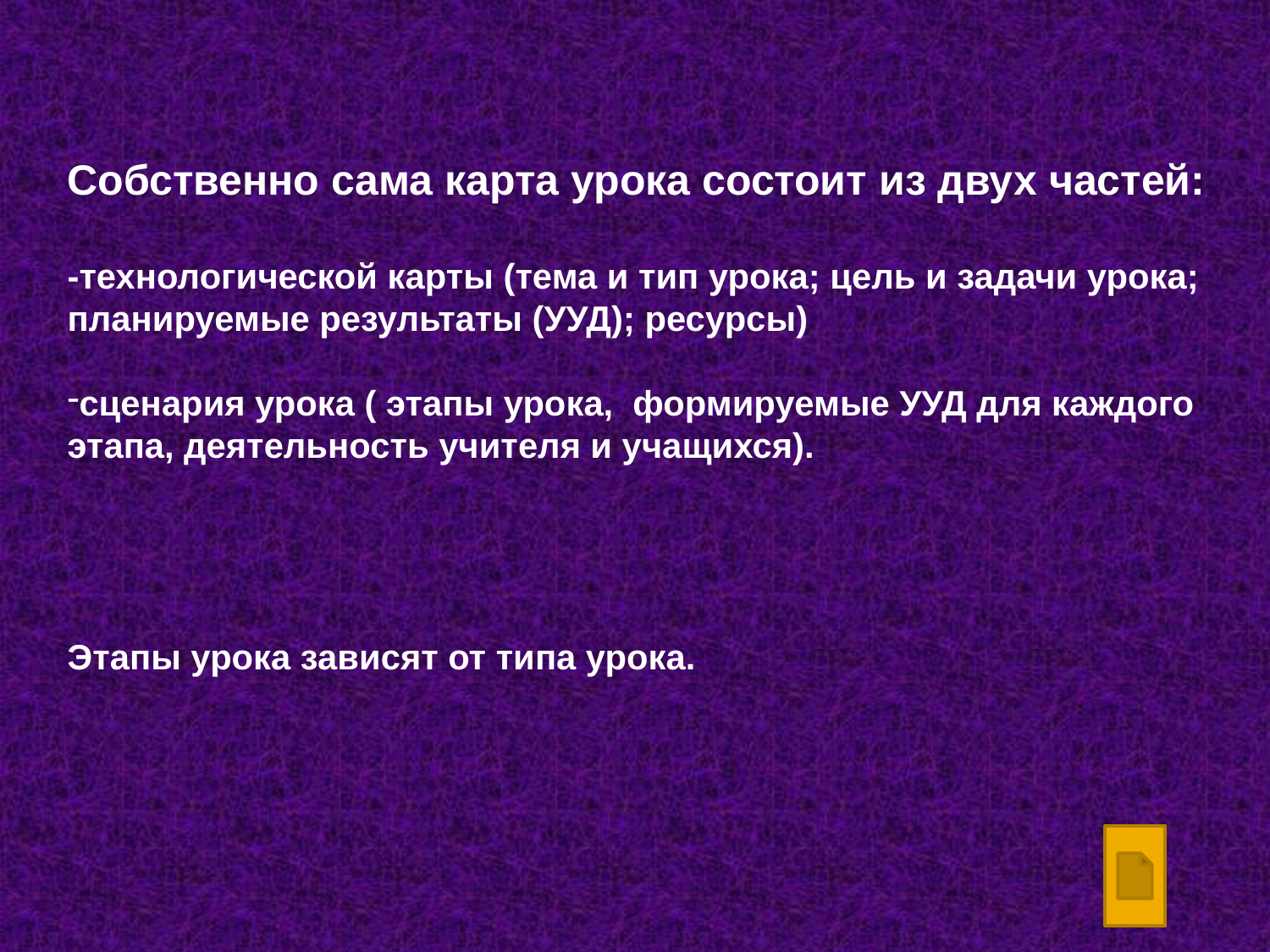

Собственно сама карта урока состоит из двух частей:

-технологической карты (тема и тип урока; цель и задачи урока; планируемые результаты (УУД); ресурсы)

сценария урока ( этапы урока,  формируемые УУД для каждого этапа, деятельность учителя и учащихся).

Этапы урока зависят от типа урока.